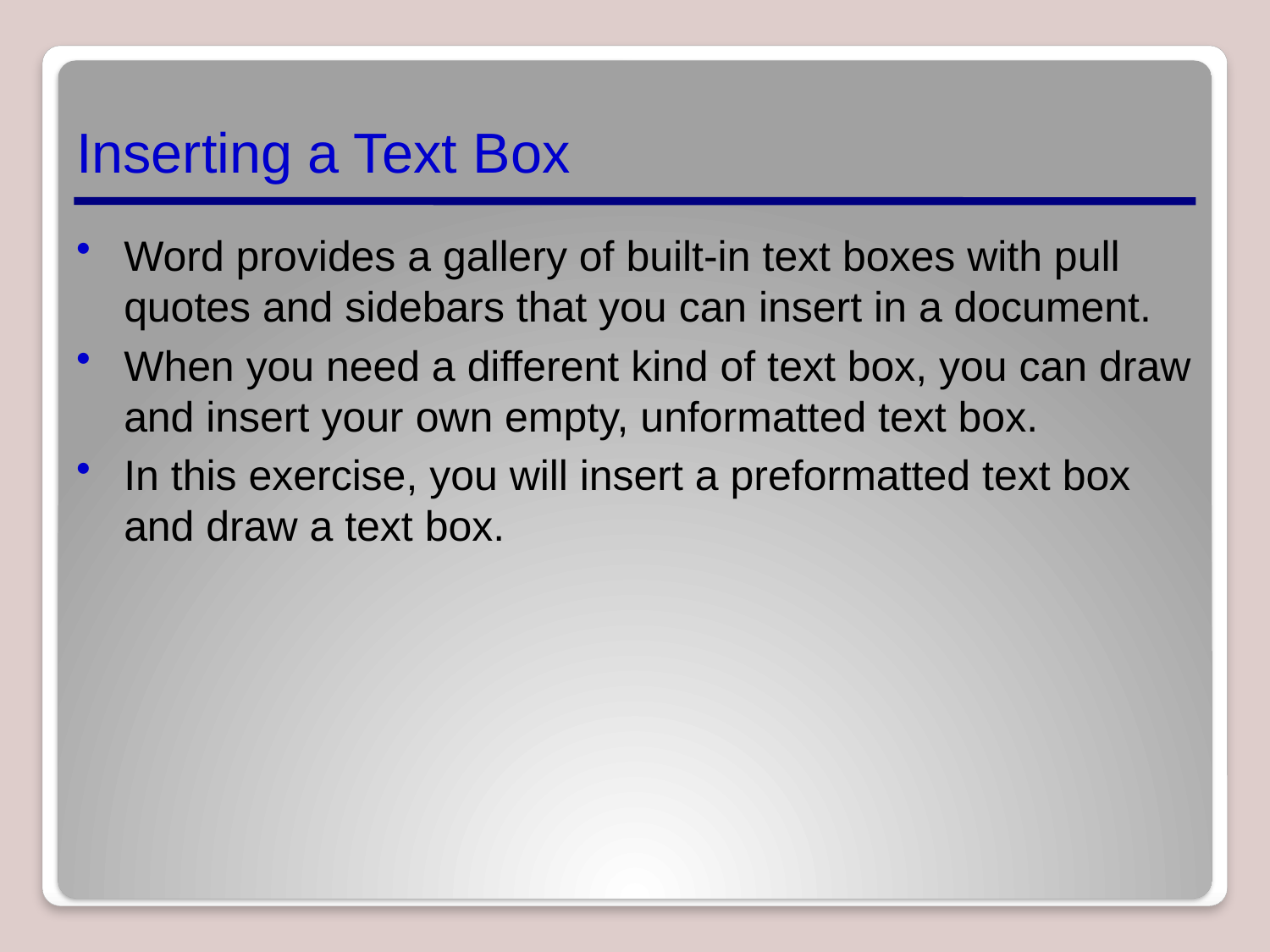

# Inserting a Text Box
Word provides a gallery of built-in text boxes with pull quotes and sidebars that you can insert in a document.
When you need a different kind of text box, you can draw and insert your own empty, unformatted text box.
In this exercise, you will insert a preformatted text box and draw a text box.